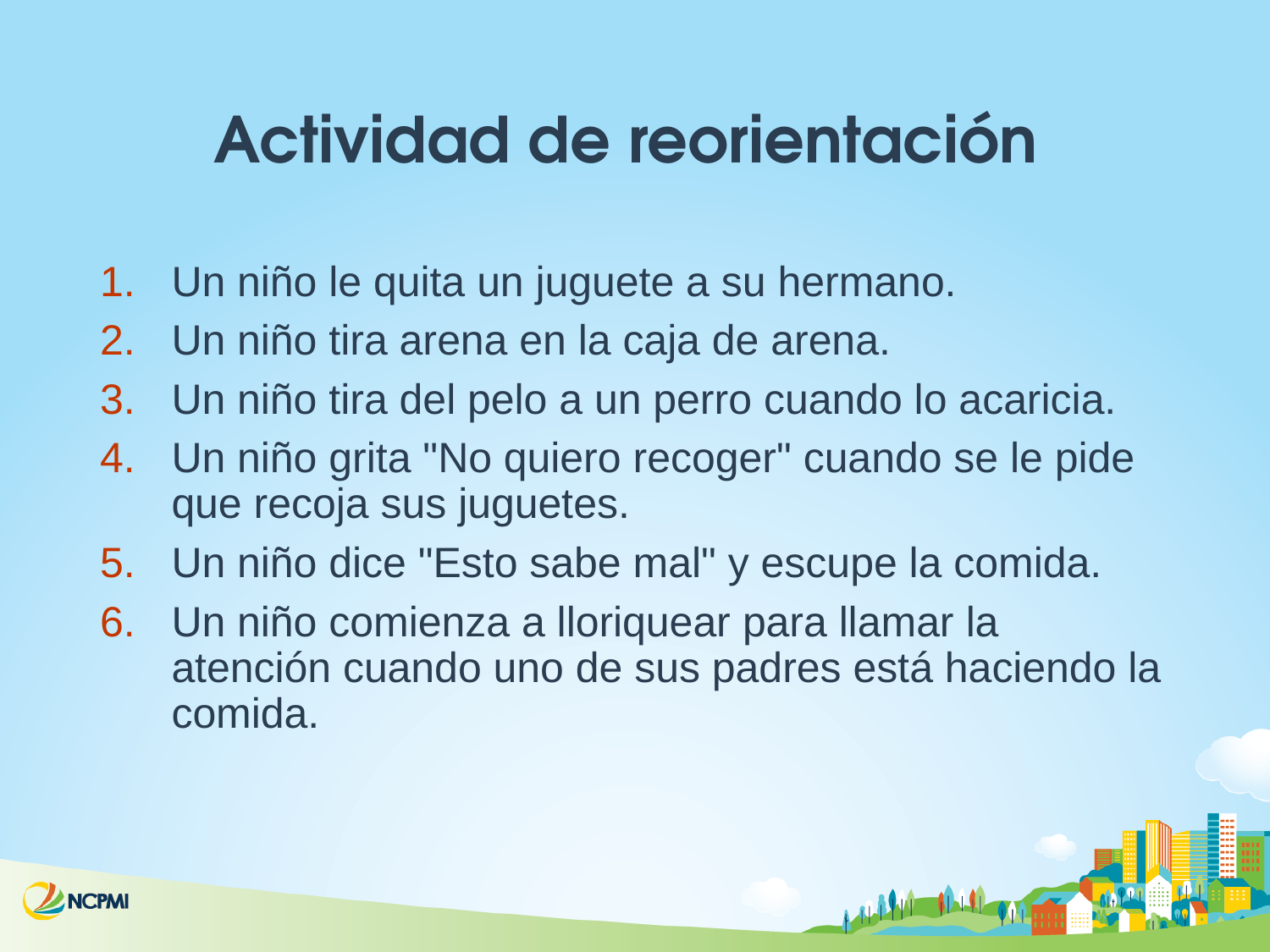

# Actividad de reorientación
Un niño le quita un juguete a su hermano.
Un niño tira arena en la caja de arena.
Un niño tira del pelo a un perro cuando lo acaricia.
Un niño grita "No quiero recoger" cuando se le pide que recoja sus juguetes.
Un niño dice "Esto sabe mal" y escupe la comida.
Un niño comienza a lloriquear para llamar la atención cuando uno de sus padres está haciendo la comida.